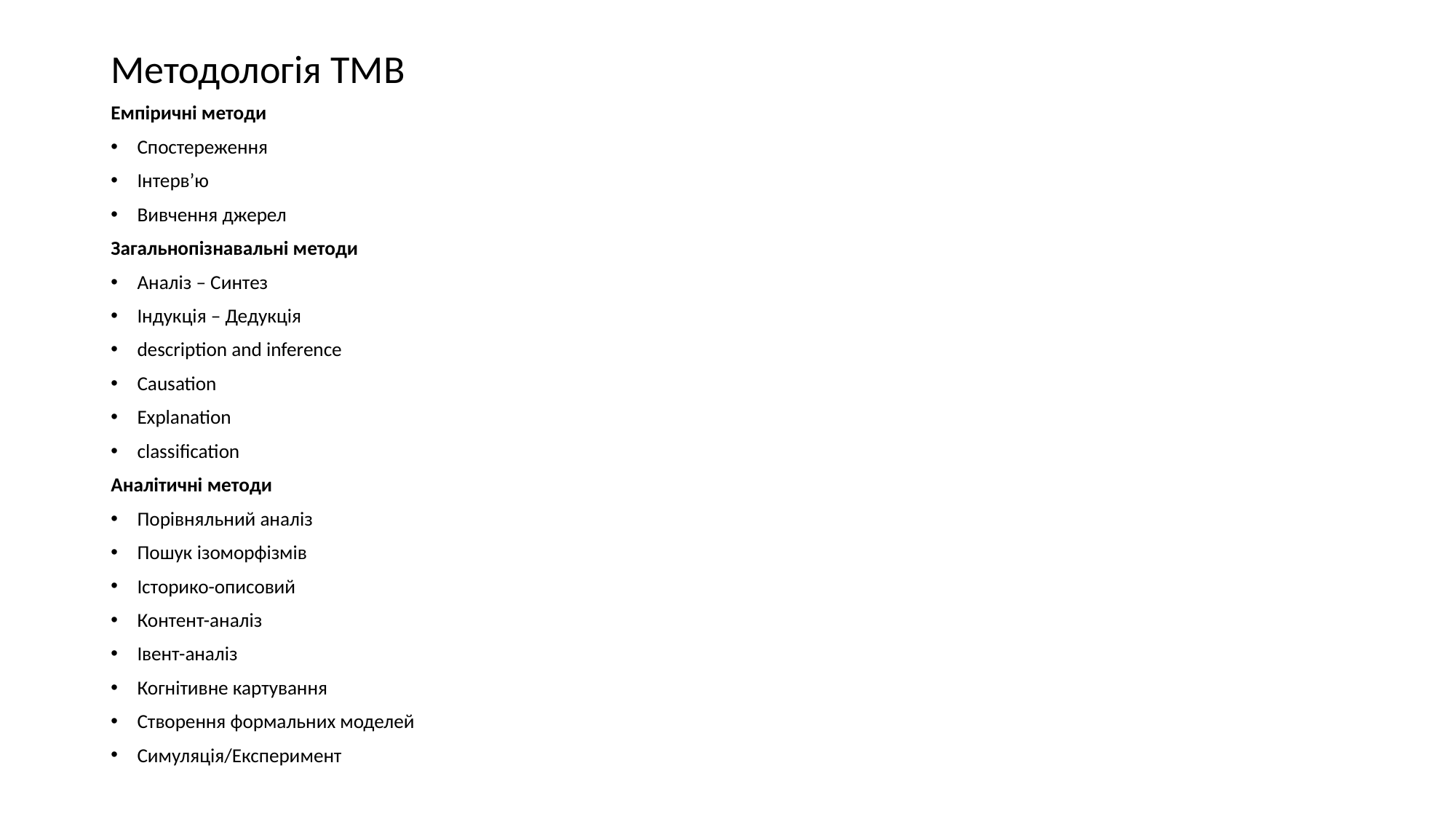

# Методологія ТМВ
Емпіричні методи
Спостереження
Інтерв’ю
Вивчення джерел
Загальнопізнавальні методи
Аналіз – Синтез
Індукція – Дедукція
description and inference
Causation
Explanation
classification
Аналітичні методи
Порівняльний аналіз
Пошук ізоморфізмів
Історико-описовий
Контент-аналіз
Івент-аналіз
Когнітивне картування
Створення формальних моделей
Симуляція/Експеримент